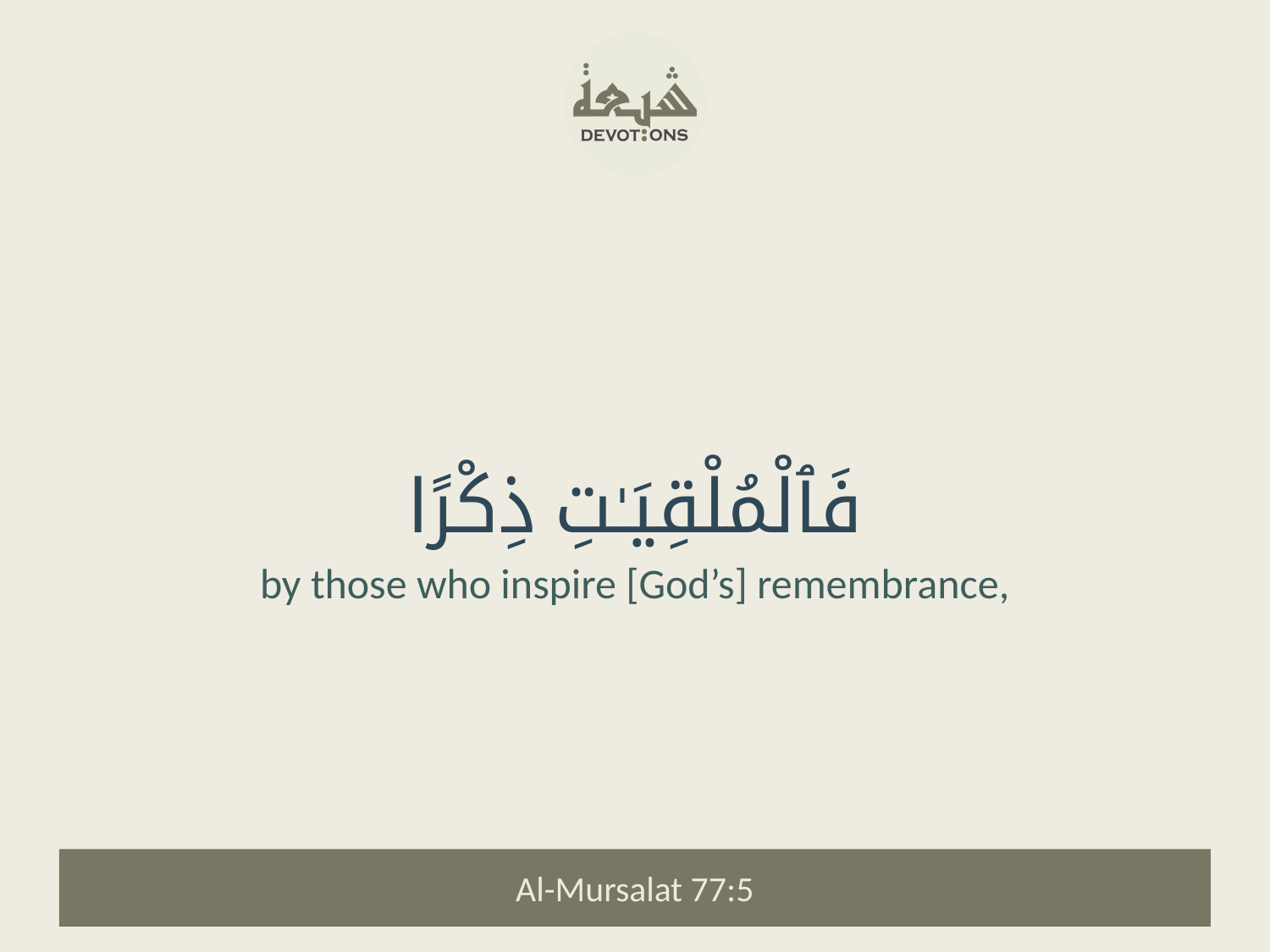

فَٱلْمُلْقِيَـٰتِ ذِكْرًا
by those who inspire [God’s] remembrance,
Al-Mursalat 77:5